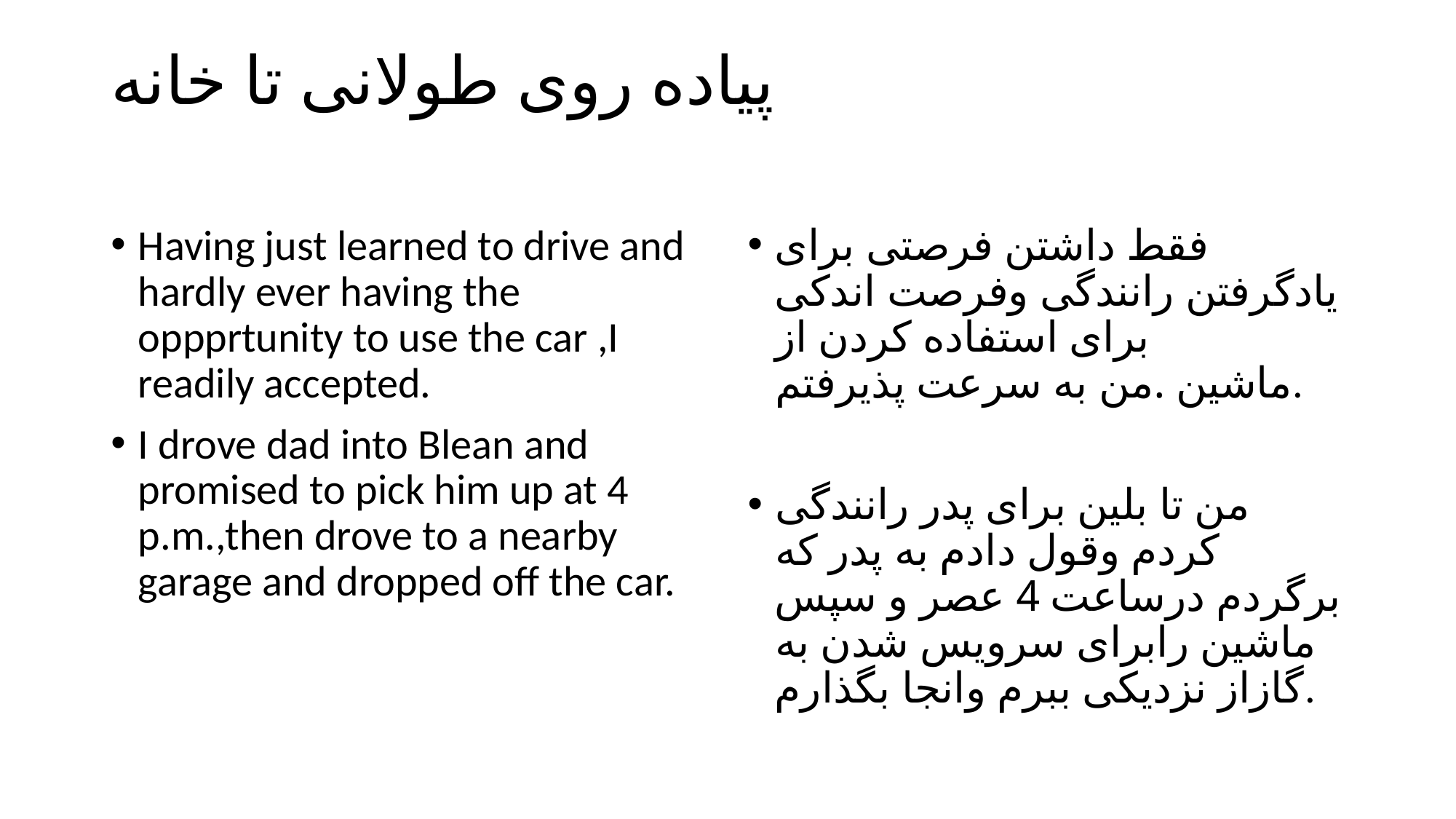

# پیاده روی طولانی تا خانه
Having just learned to drive and hardly ever having the oppprtunity to use the car ,I readily accepted.
I drove dad into Blean and promised to pick him up at 4 p.m.,then drove to a nearby garage and dropped off the car.
فقط داشتن فرصتی برای یادگرفتن رانندگی وفرصت اندکی برای استفاده کردن از ماشین .من به سرعت پذیرفتم.

من تا بلین برای پدر رانندگی کردم وقول دادم به پدر که برگردم درساعت 4 عصر و سپس ماشین رابرای سرویس شدن به گازاز نزدیکی ببرم وانجا بگذارم.